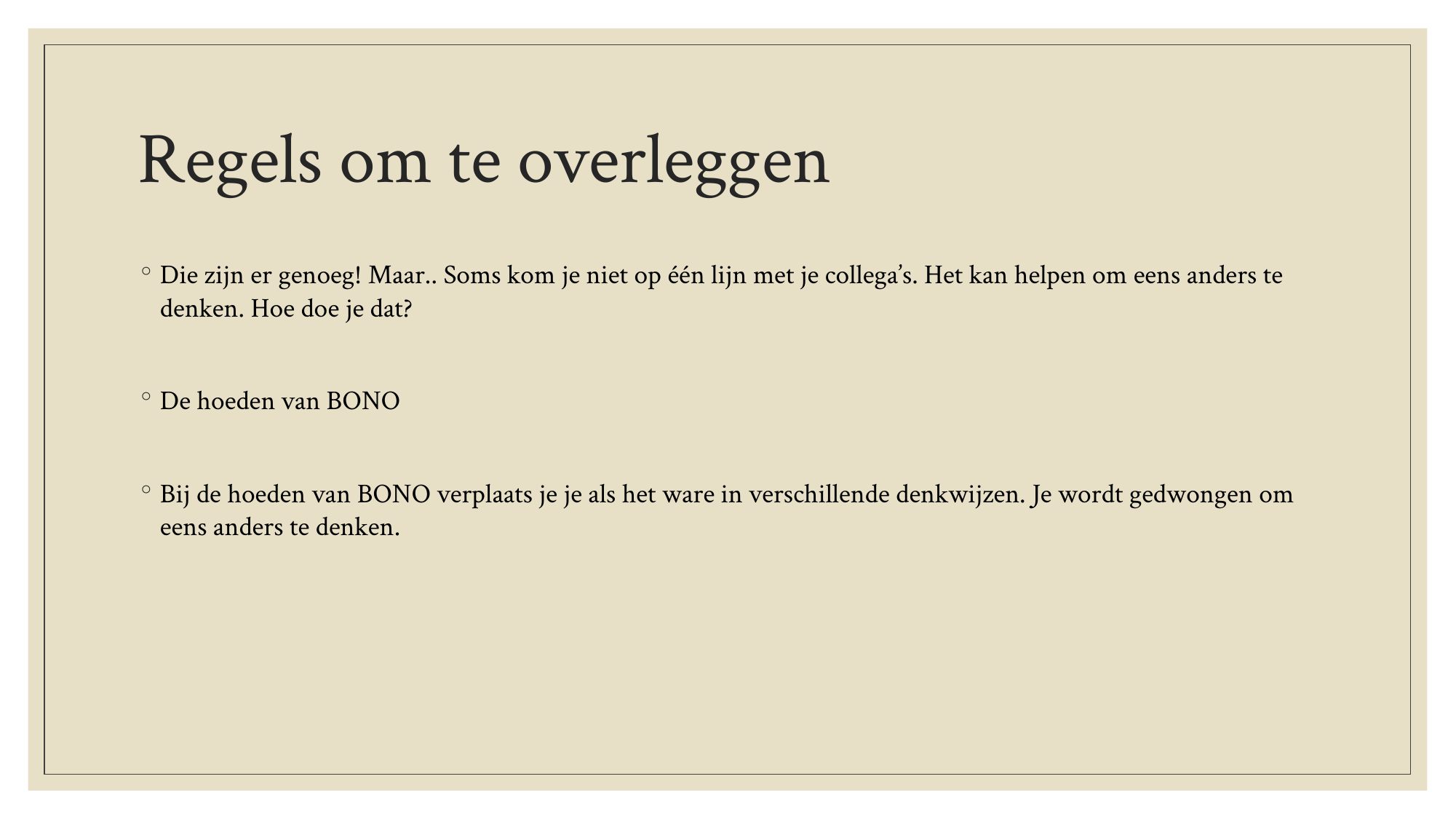

# Regels om te overleggen
Die zijn er genoeg! Maar.. Soms kom je niet op één lijn met je collega’s. Het kan helpen om eens anders te denken. Hoe doe je dat?

De hoeden van BONO

Bij de hoeden van BONO verplaats je je als het ware in verschillende denkwijzen. Je wordt gedwongen om eens anders te denken.